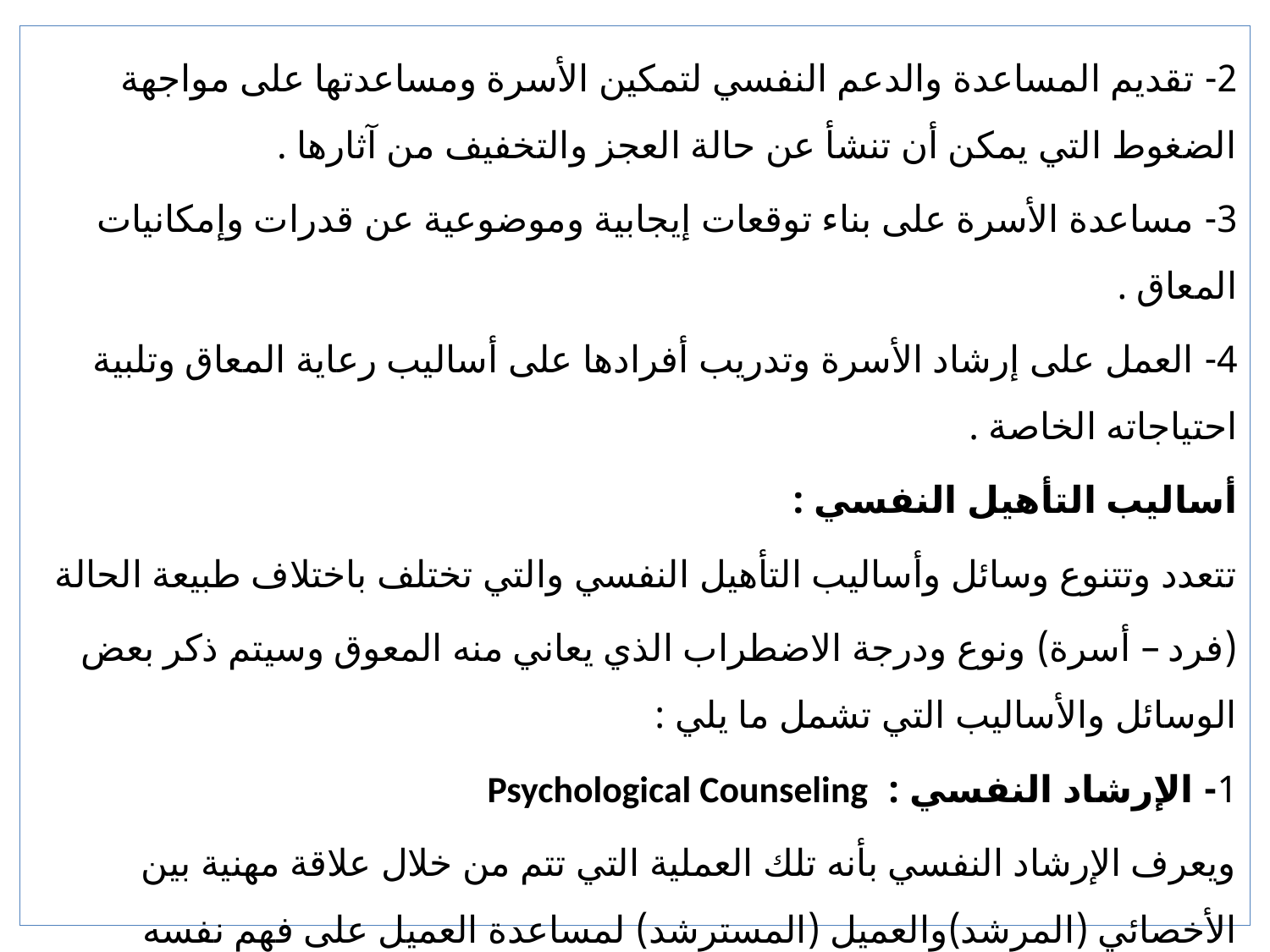

2- تقديم المساعدة والدعم النفسي لتمكين الأسرة ومساعدتها على مواجهة الضغوط التي يمكن أن تنشأ عن حالة العجز والتخفيف من آثارها .
3- مساعدة الأسرة على بناء توقعات إيجابية وموضوعية عن قدرات وإمكانيات المعاق .
4- العمل على إرشاد الأسرة وتدريب أفرادها على أساليب رعاية المعاق وتلبية احتياجاته الخاصة .
أساليب التأهيل النفسي :
تتعدد وتتنوع وسائل وأساليب التأهيل النفسي والتي تختلف باختلاف طبيعة الحالة
(فرد – أسرة) ونوع ودرجة الاضطراب الذي يعاني منه المعوق وسيتم ذكر بعض الوسائل والأساليب التي تشمل ما يلي :
1- الإرشاد النفسي :  Psychological Counseling
ويعرف الإرشاد النفسي بأنه تلك العملية التي تتم من خلال علاقة مهنية بين الأخصائي (المرشد)والعميل (المسترشد) لمساعدة العميل على فهم نفسه والاستفادة مما لديه من قدرات وإمكانات في التغلب على المشكلات التي تواجهه وتحقيق أعلى درجة ممكنة من الاندماج في الحياة بإيجابية .